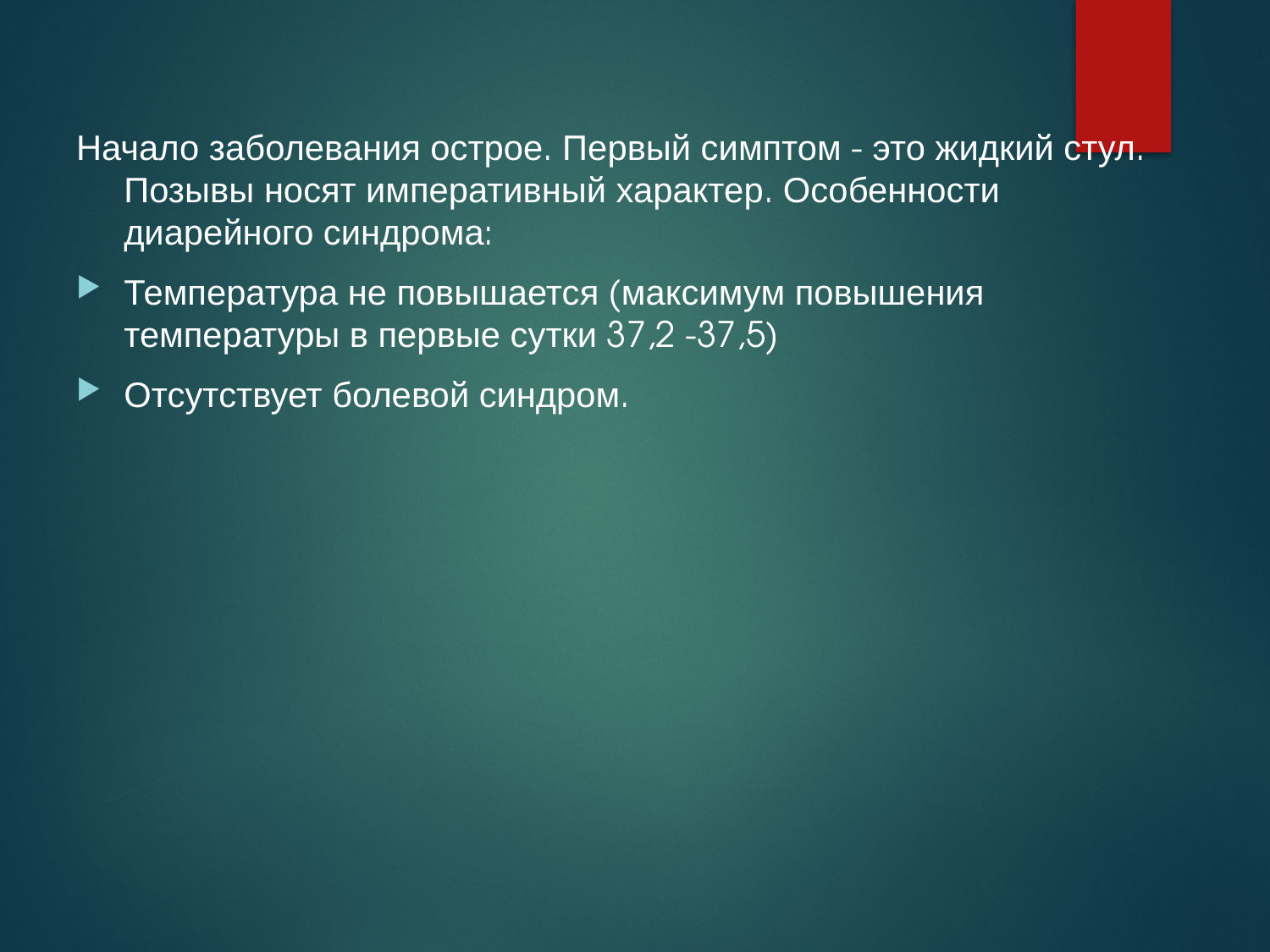

Начало заболевания острое. Первый симптом - это жидкий стул. Позывы носят императивный характер. Особенности диарейного синдрома:
Температура не повышается (максимум повышения температуры в первые сутки 37,2 -37,5)
Отсутствует болевой синдром.